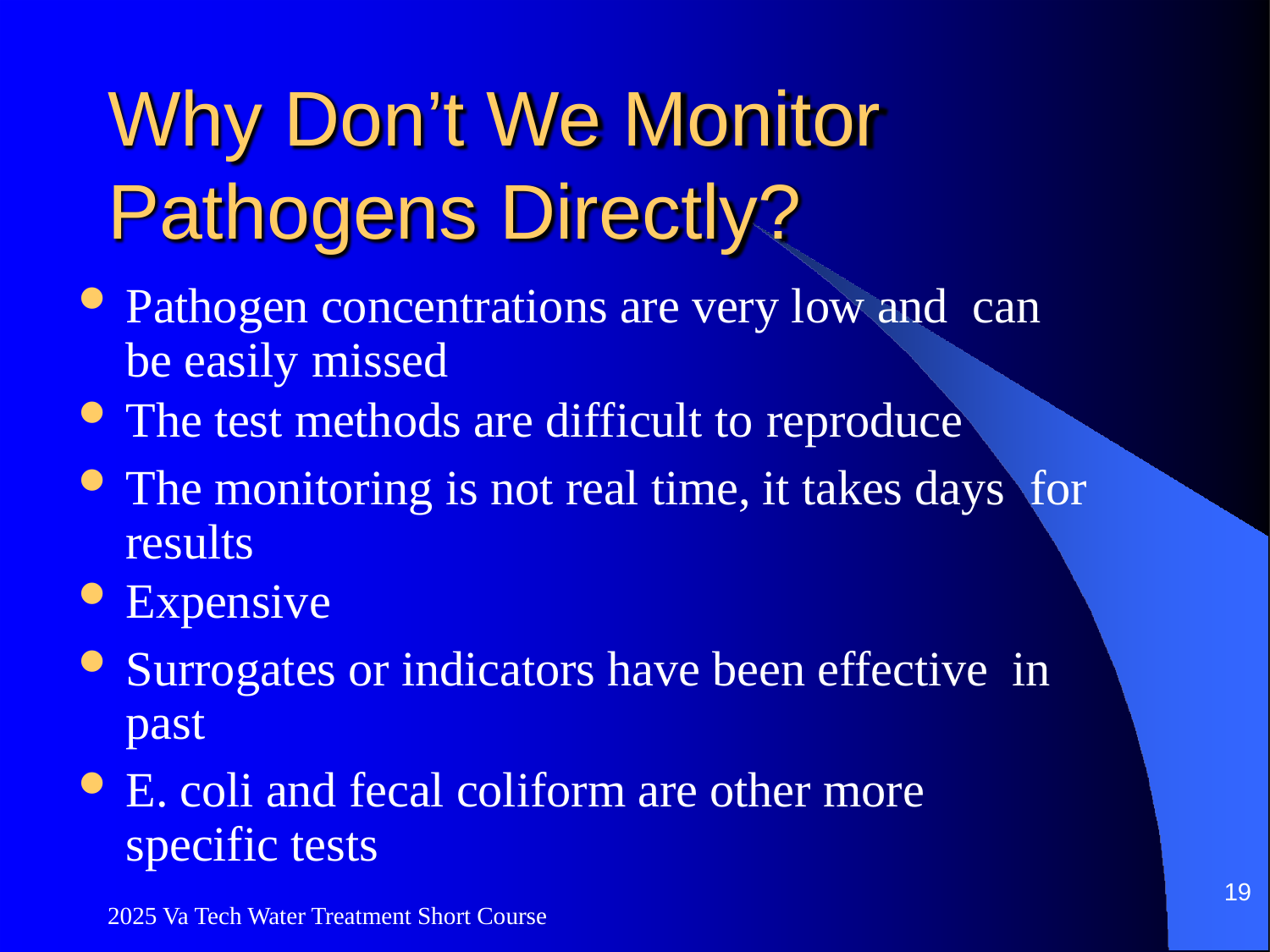

# Why Don’t We Monitor  Pathogens Directly?

Pathogen concentrations are very low and  can be easily missed
The test methods are difficult to reproduce
The monitoring is not real time, it takes days  for results
Expensive
Surrogates or indicators have been effective  in past
E. coli and fecal coliform are other more  specific tests
19
2025 Va Tech Water Treatment Short Course